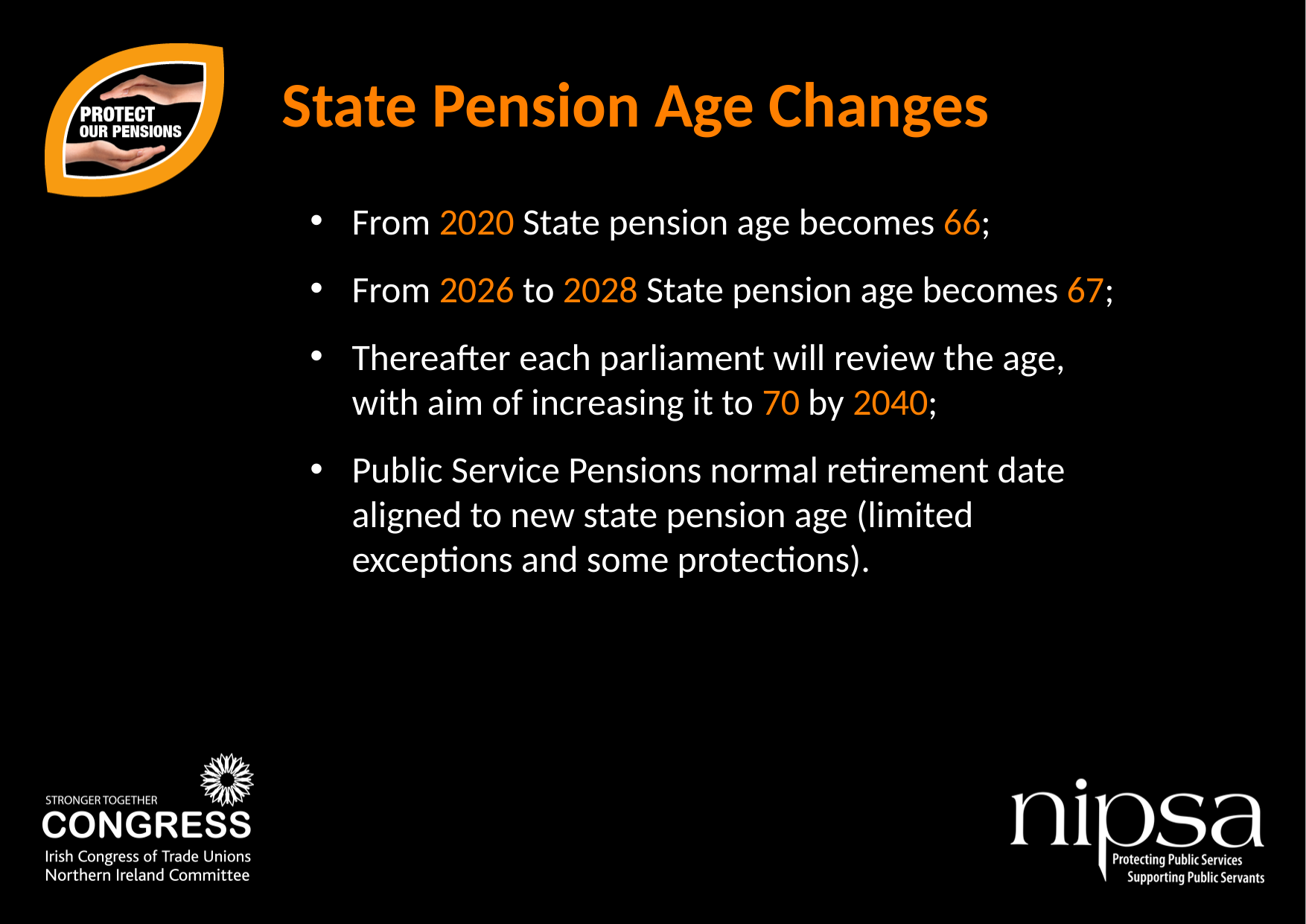

State Pension Age Changes
From 2020 State pension age becomes 66;
From 2026 to 2028 State pension age becomes 67;
Thereafter each parliament will review the age, with aim of increasing it to 70 by 2040;
Public Service Pensions normal retirement date aligned to new state pension age (limited exceptions and some protections).